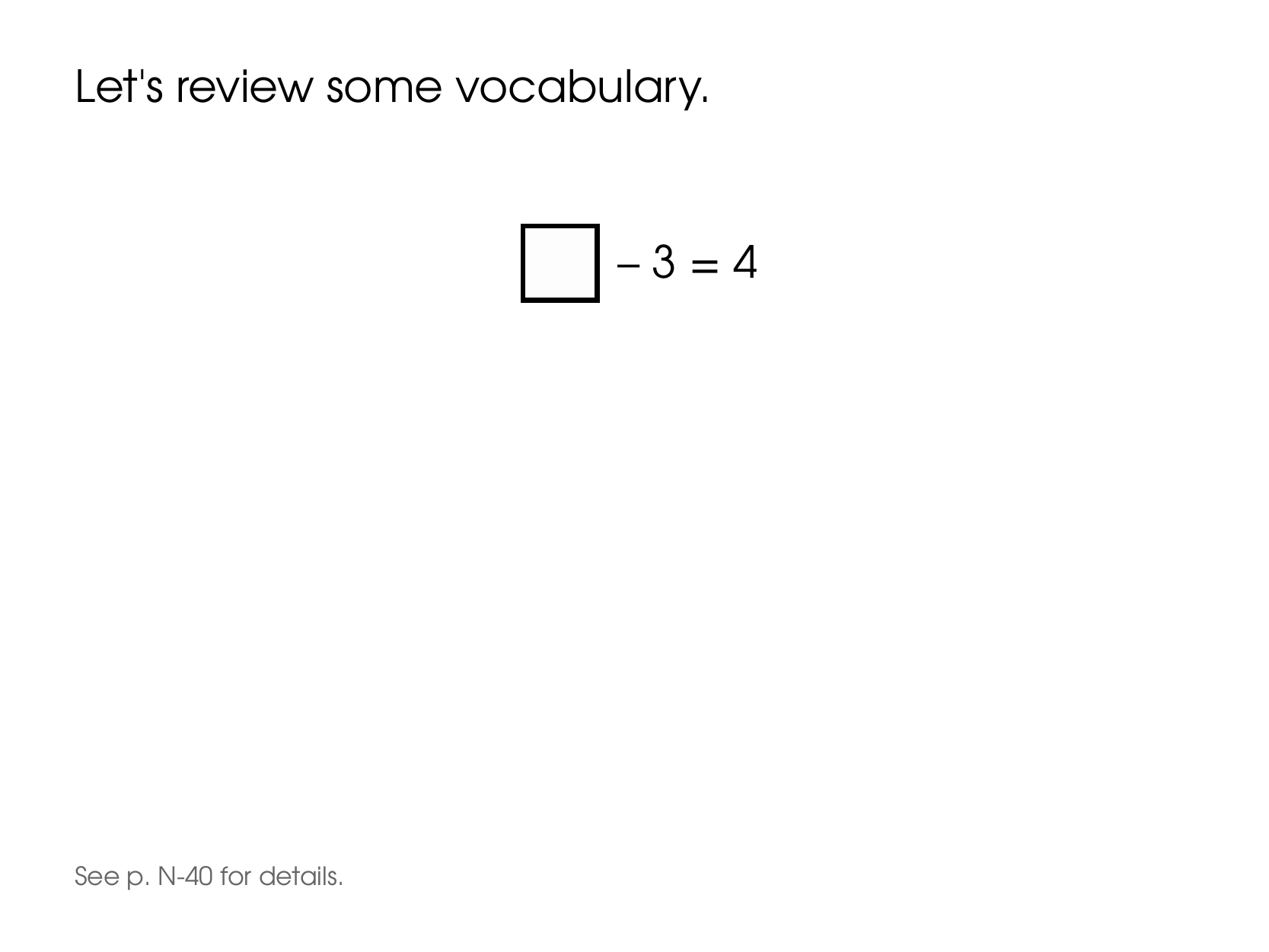

Let's review some vocabulary.

        – 3 = 4
See p. N-40 for details.